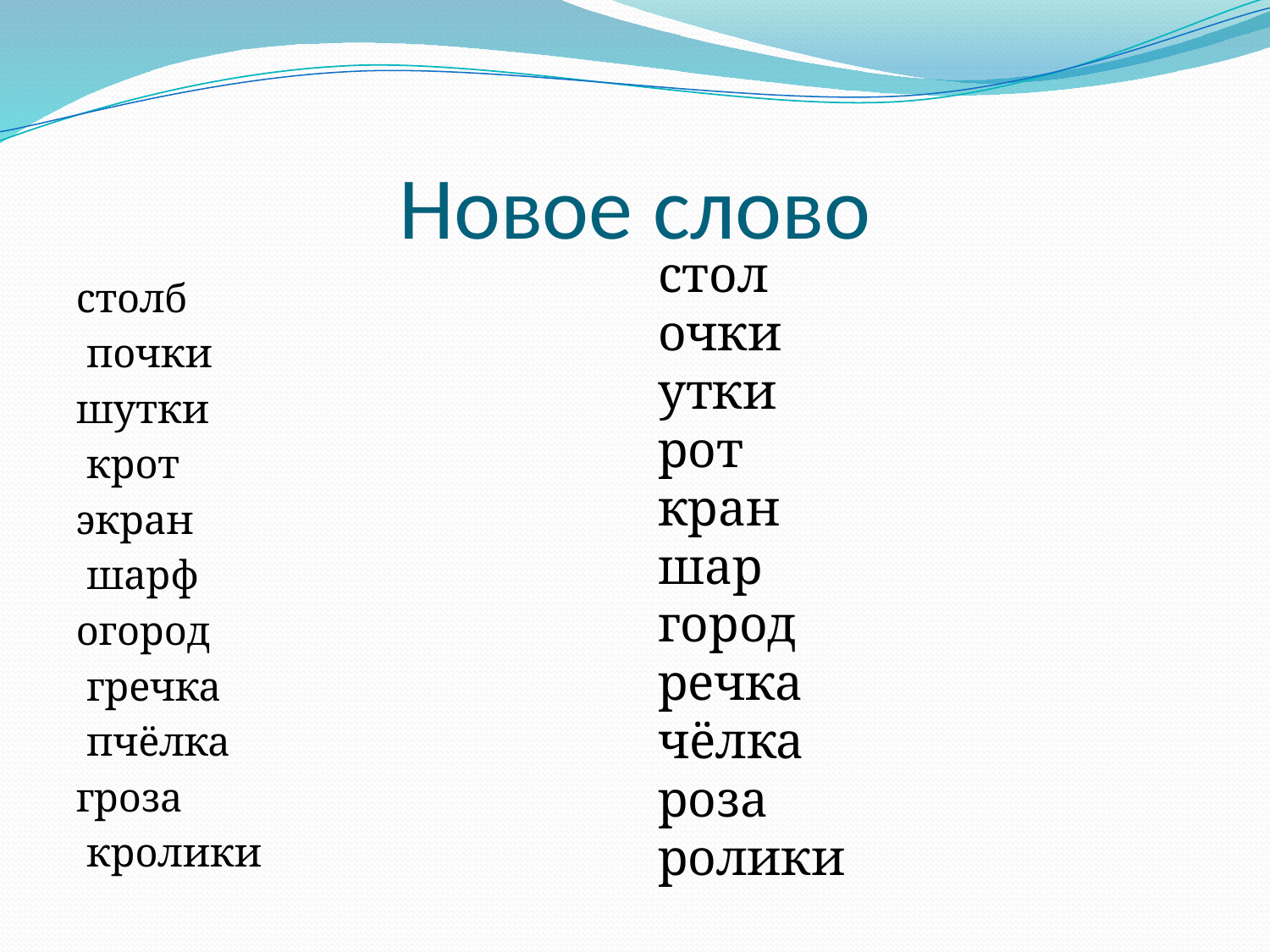

# Новое слово
стол
очки
утки
рот
кран
шар
город
речка
чёлка
роза
ролики
столб
 почки
шутки
 крот
экран
 шарф
огород
 гречка
 пчёлка
гроза
 кролики